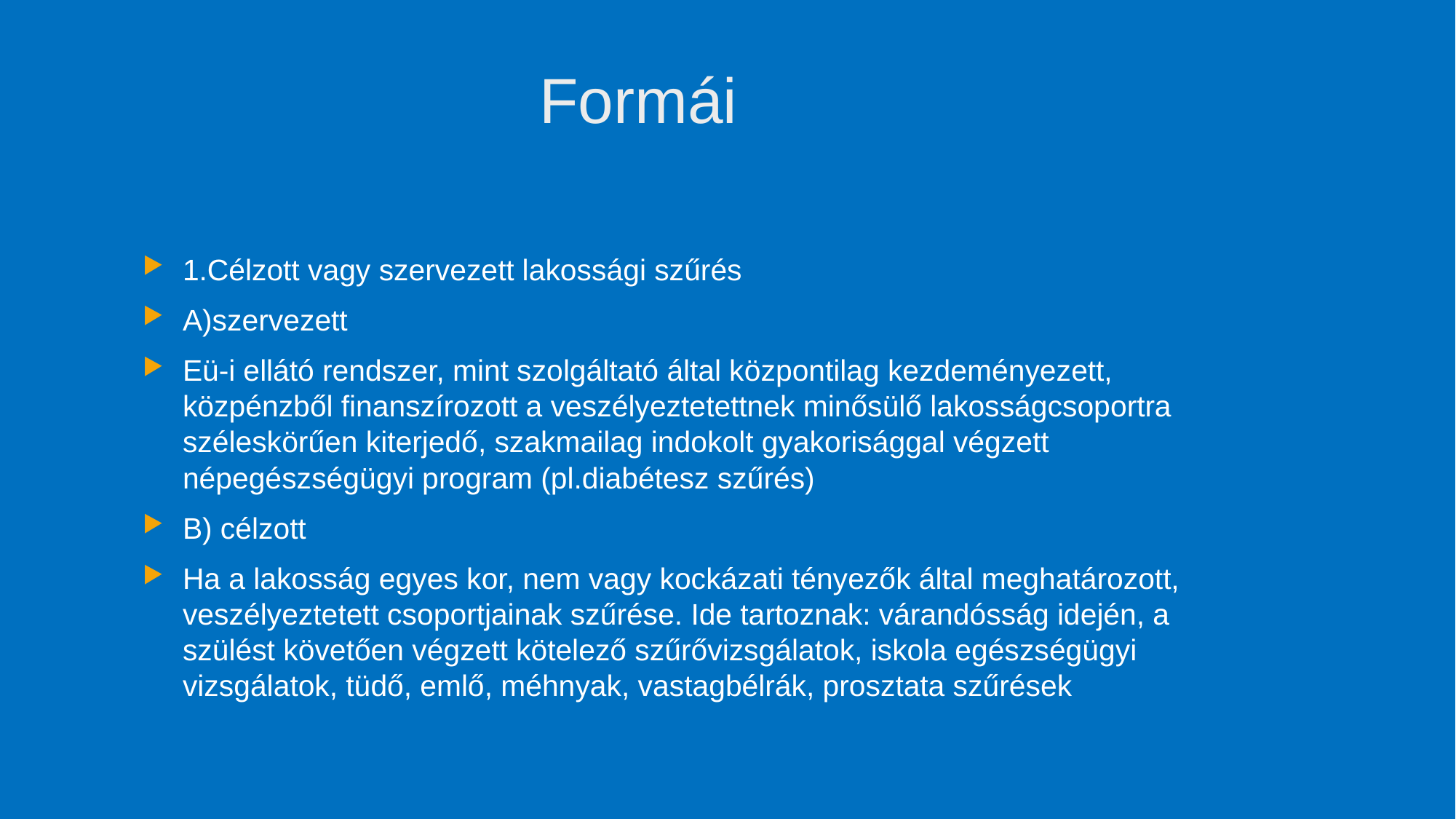

# Formái
1.Célzott vagy szervezett lakossági szűrés
A)szervezett
Eü-i ellátó rendszer, mint szolgáltató által központilag kezdeményezett, közpénzből finanszírozott a veszélyeztetettnek minősülő lakosságcsoportra széleskörűen kiterjedő, szakmailag indokolt gyakorisággal végzett népegészségügyi program (pl.diabétesz szűrés)
B) célzott
Ha a lakosság egyes kor, nem vagy kockázati tényezők által meghatározott, veszélyeztetett csoportjainak szűrése. Ide tartoznak: várandósság idején, a szülést követően végzett kötelező szűrővizsgálatok, iskola egészségügyi vizsgálatok, tüdő, emlő, méhnyak, vastagbélrák, prosztata szűrések